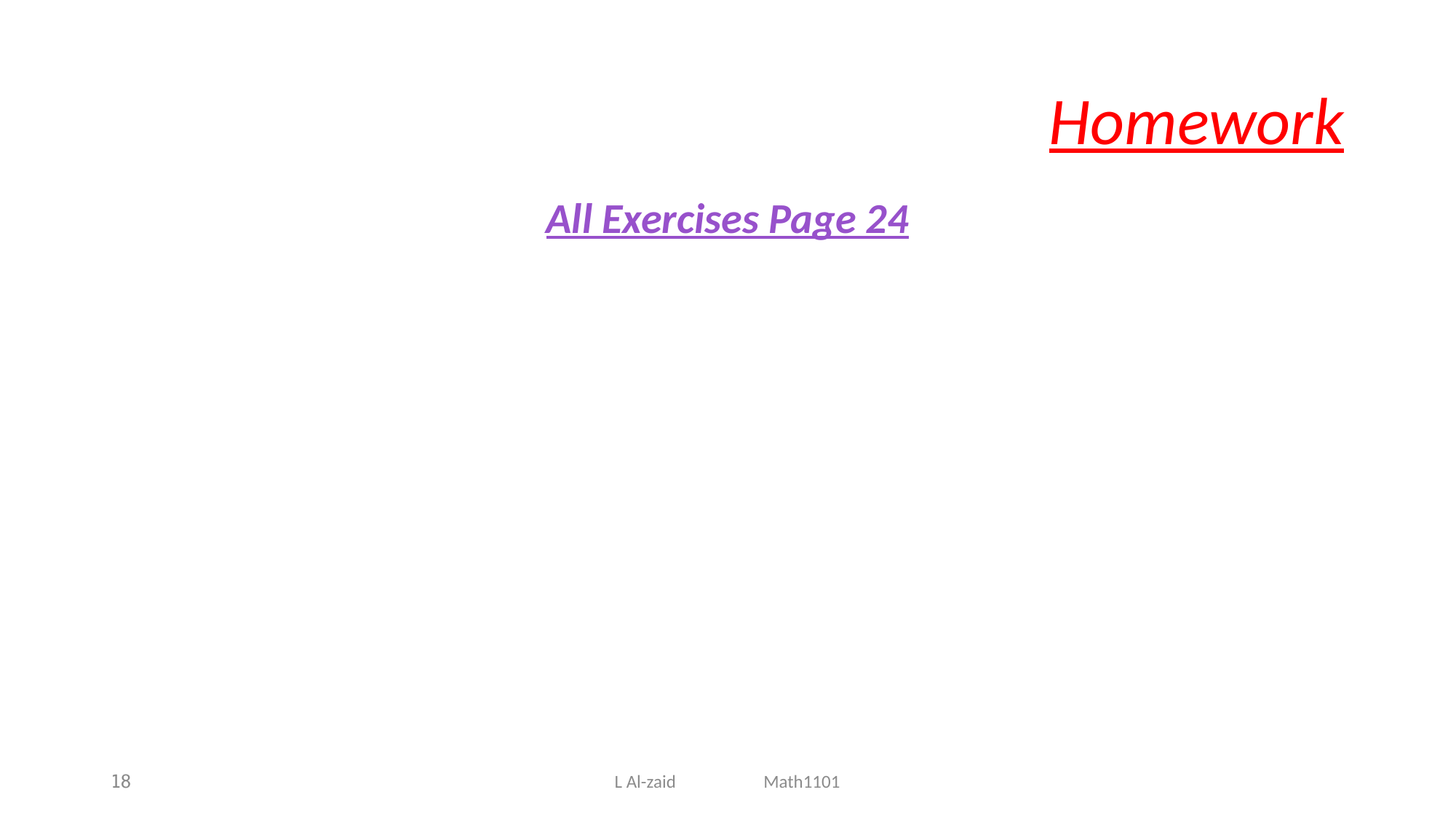

# Homework
All Exercises Page 24

18
L Al-zaid                     Math1101